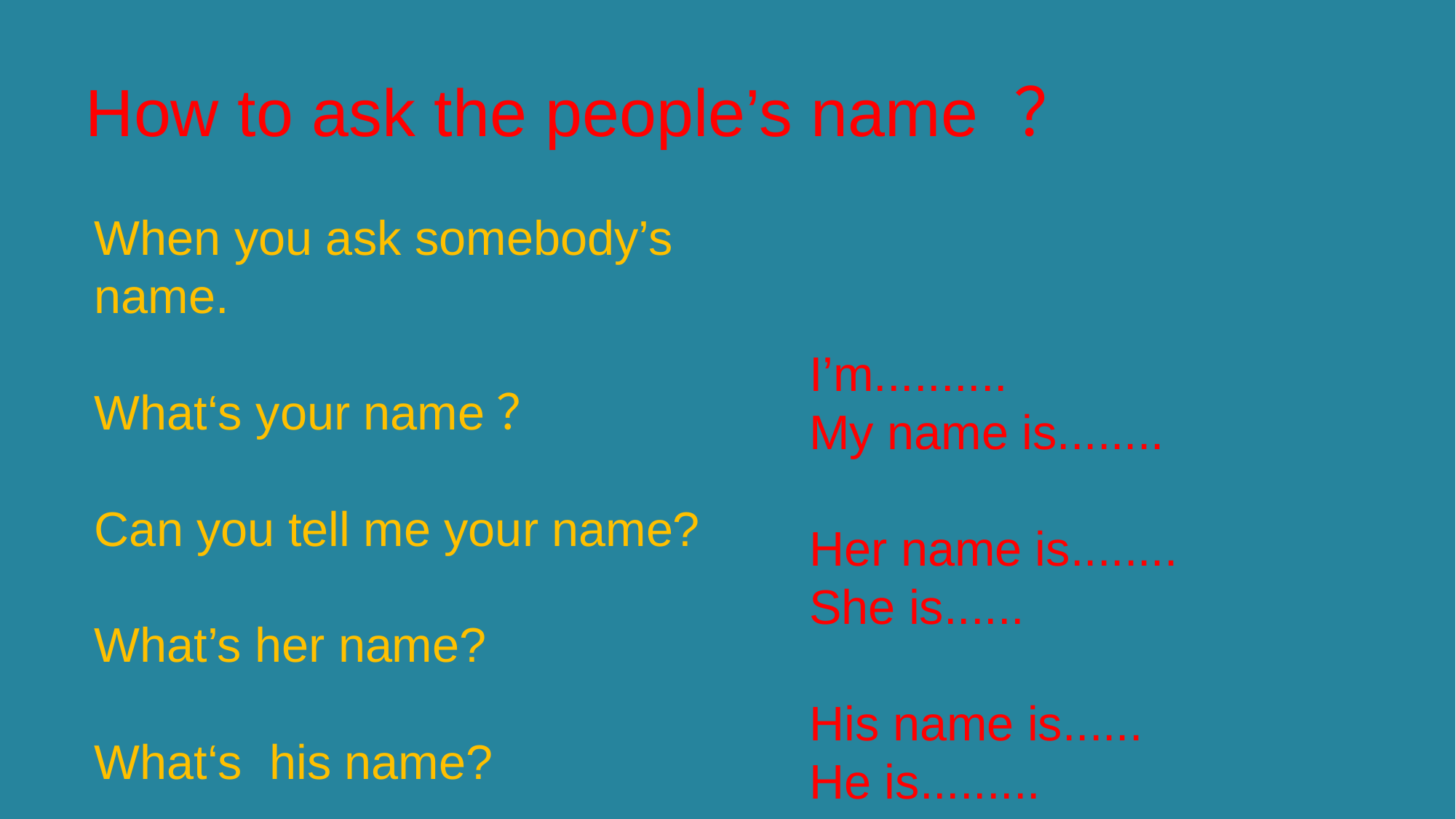

How to ask the people’s name ？
When you ask somebody’s name.

What‘s your name？

Can you tell me your name?

What’s her name?

What‘s  his name?

I’m..........
My name is........

Her name is........
She is......

His name is......
He is.........